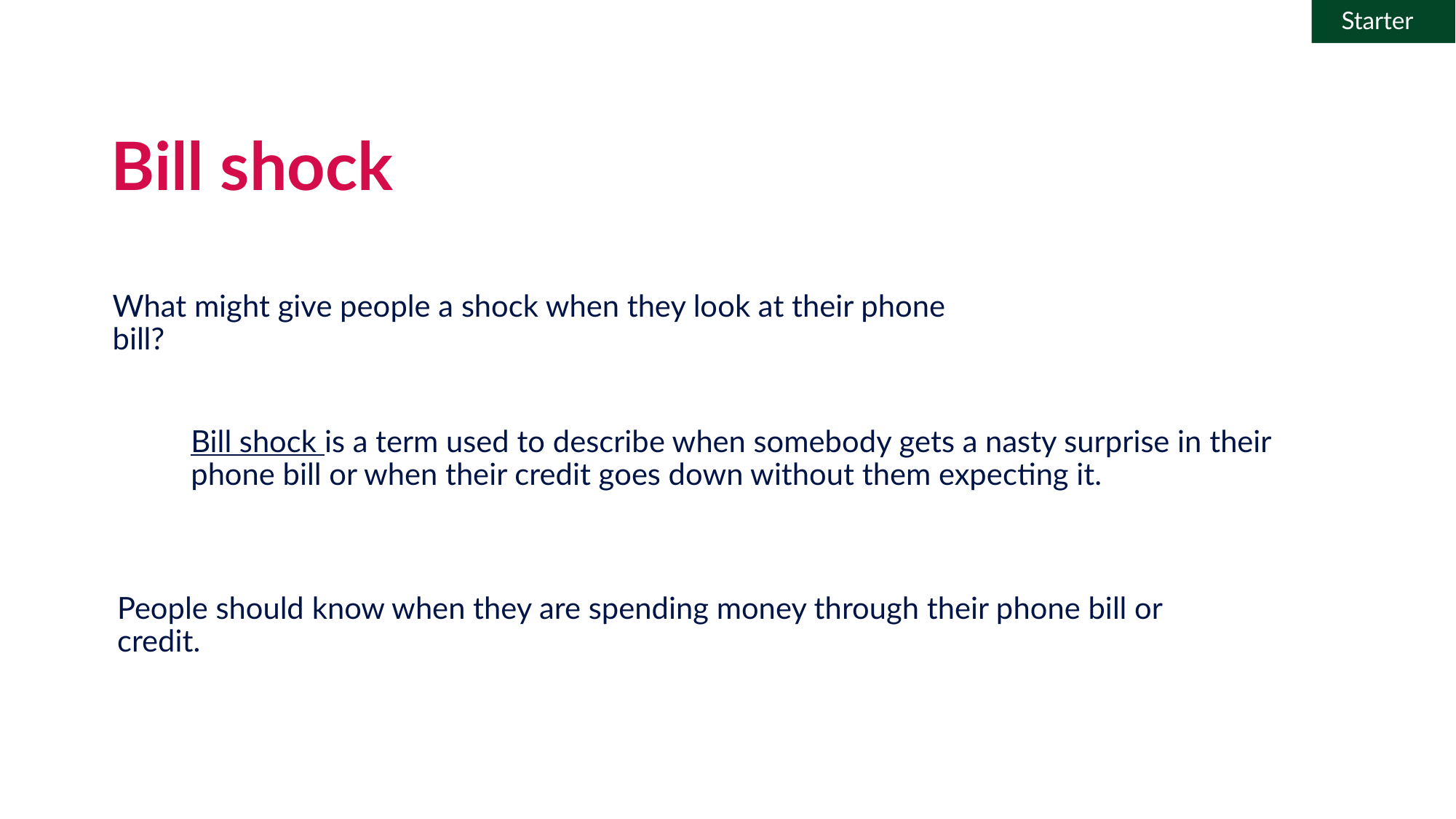

Starter
Bill shock
What might give people a shock when they look at their phone bill?
Bill shock is a term used to describe when somebody gets a nasty surprise in their phone bill or when their credit goes down without them expecting it.
People should know when they are spending money through their phone bill or credit.